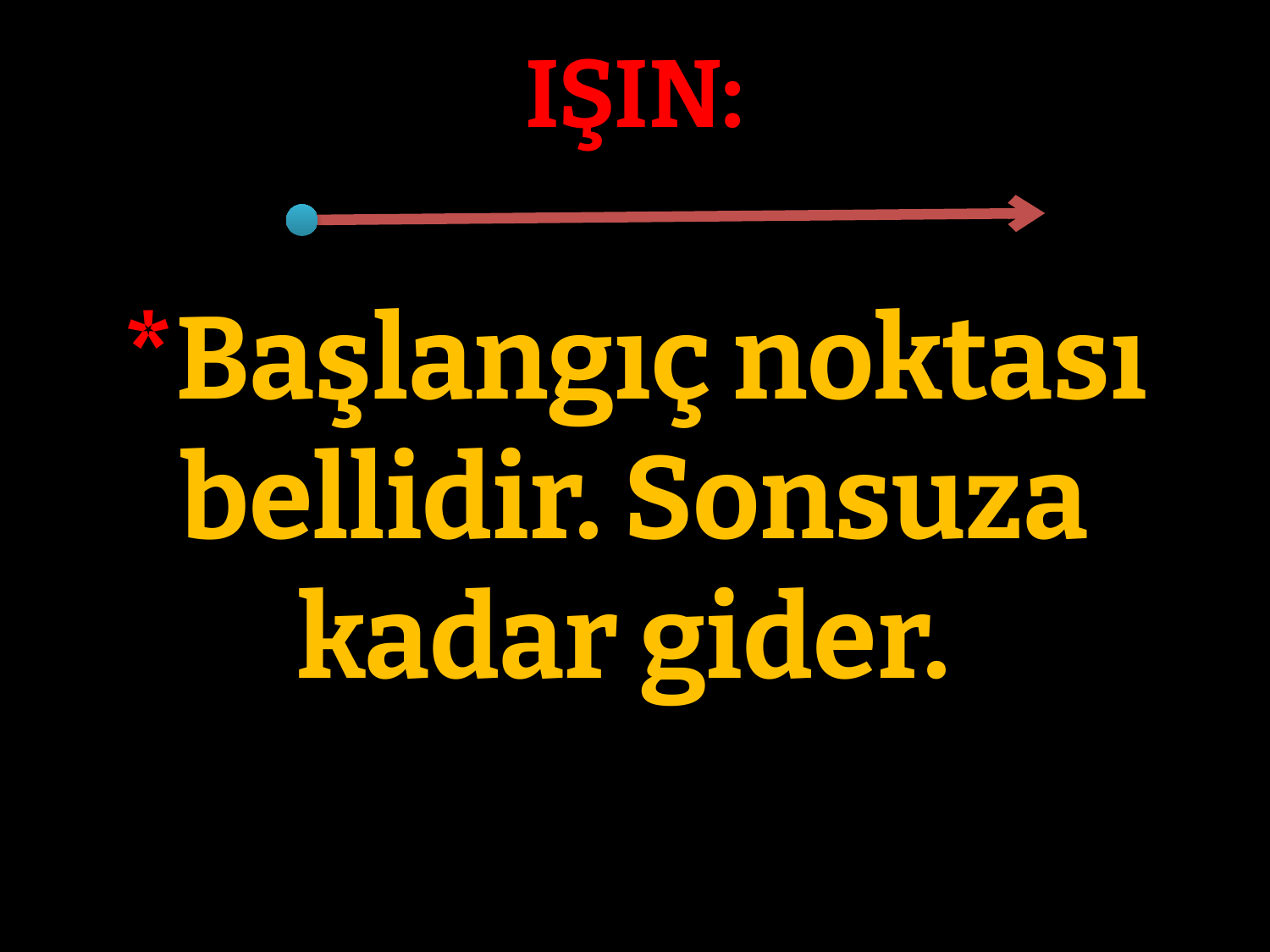

IŞIN:

*Başlangıç noktası bellidir. Sonsuza kadar gider.
#